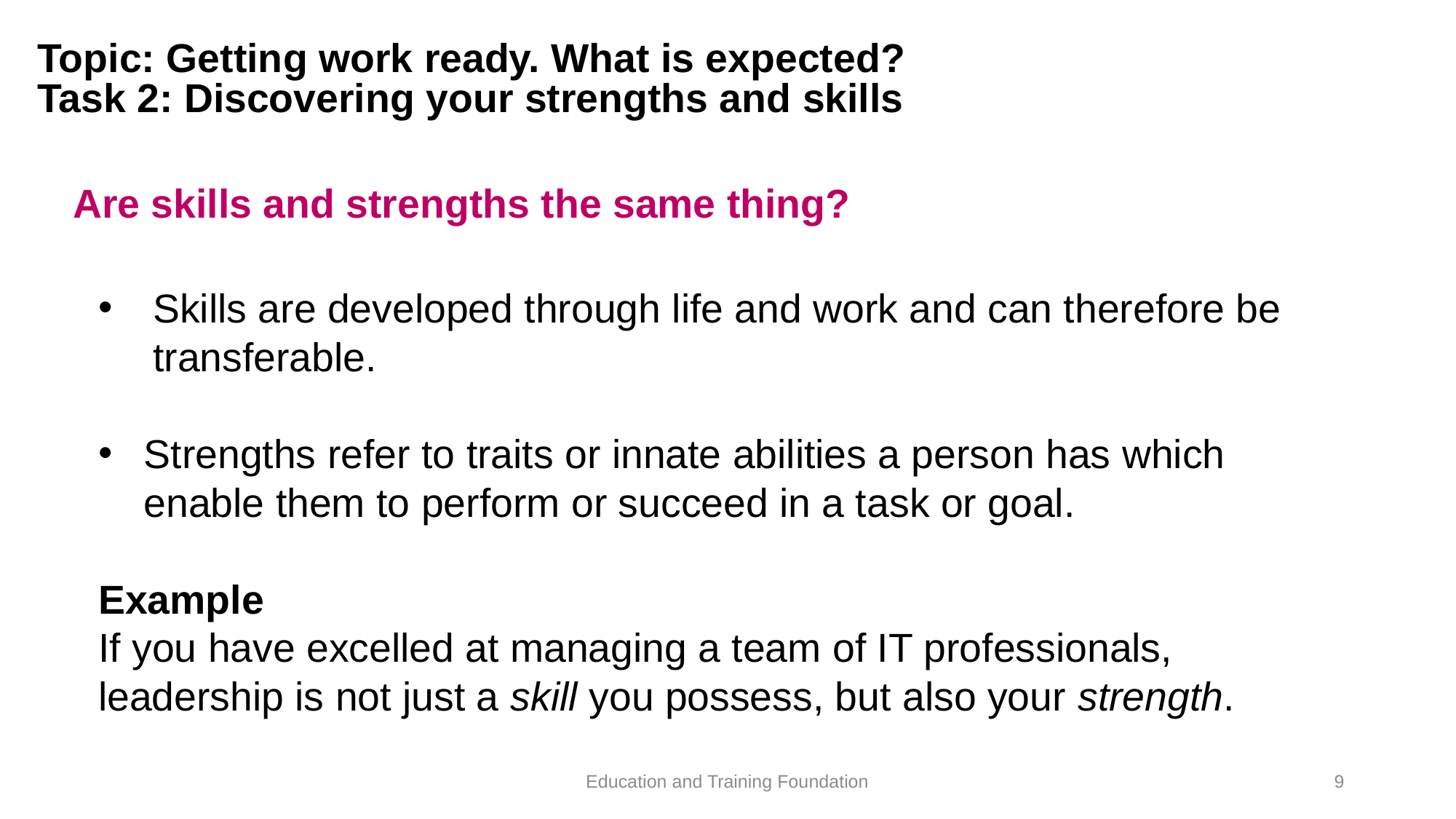

# Topic: Getting work ready. What is expected? Task 2: Discovering your strengths and skills
Are skills and strengths the same thing?

Skills are developed through life and work and can therefore be transferable.

Strengths refer to traits or innate abilities a person has which enable them to perform or succeed in a task or goal.

Example
If you have excelled at managing a team of IT professionals, leadership is not just a skill you possess, but also your strength.

Education and Training Foundation
9